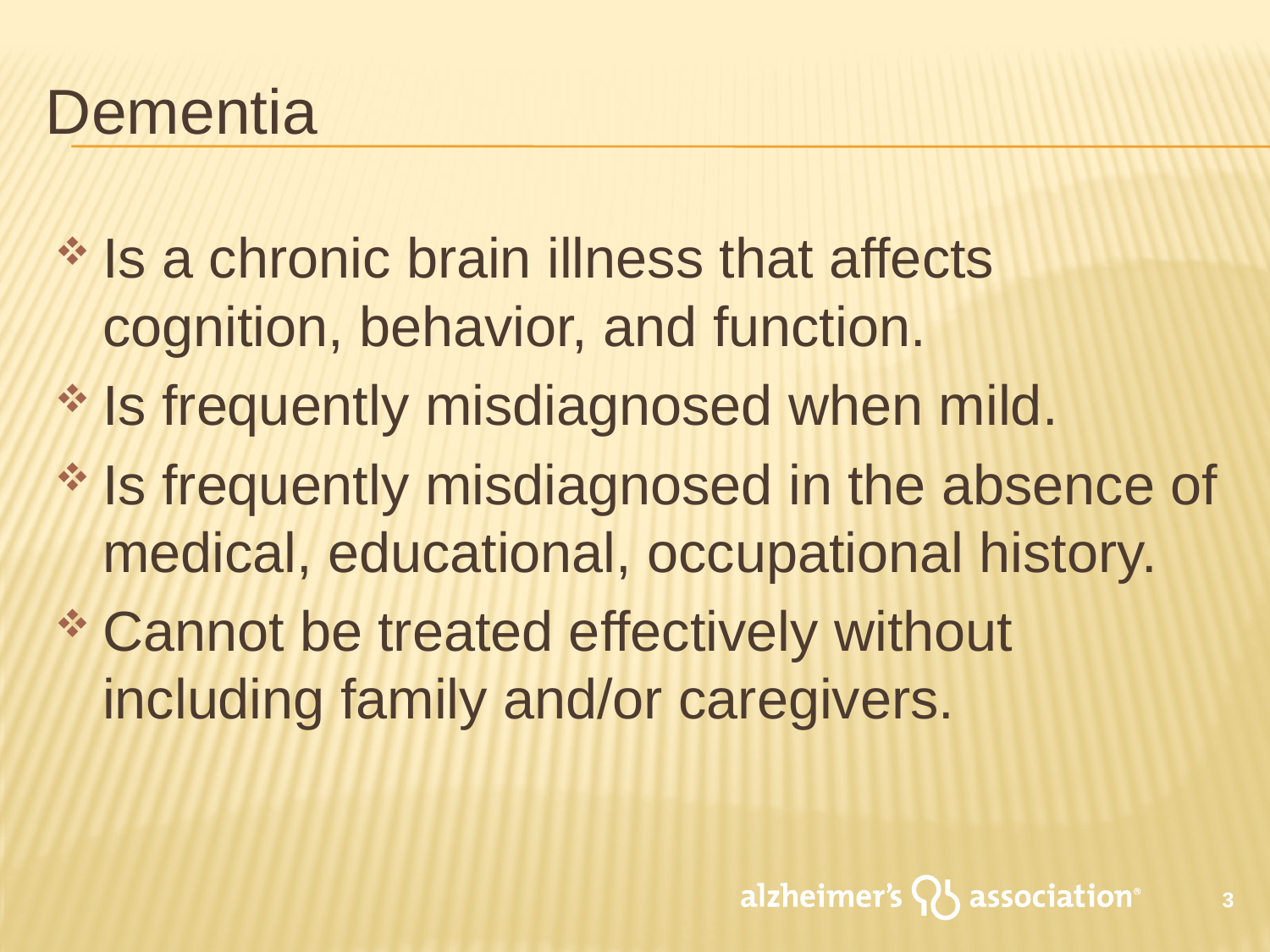

# Dementia
Is a chronic brain illness that affects cognition, behavior, and function.
Is frequently misdiagnosed when mild.
Is frequently misdiagnosed in the absence of medical, educational, occupational history.
Cannot be treated effectively without including family and/or caregivers.
3